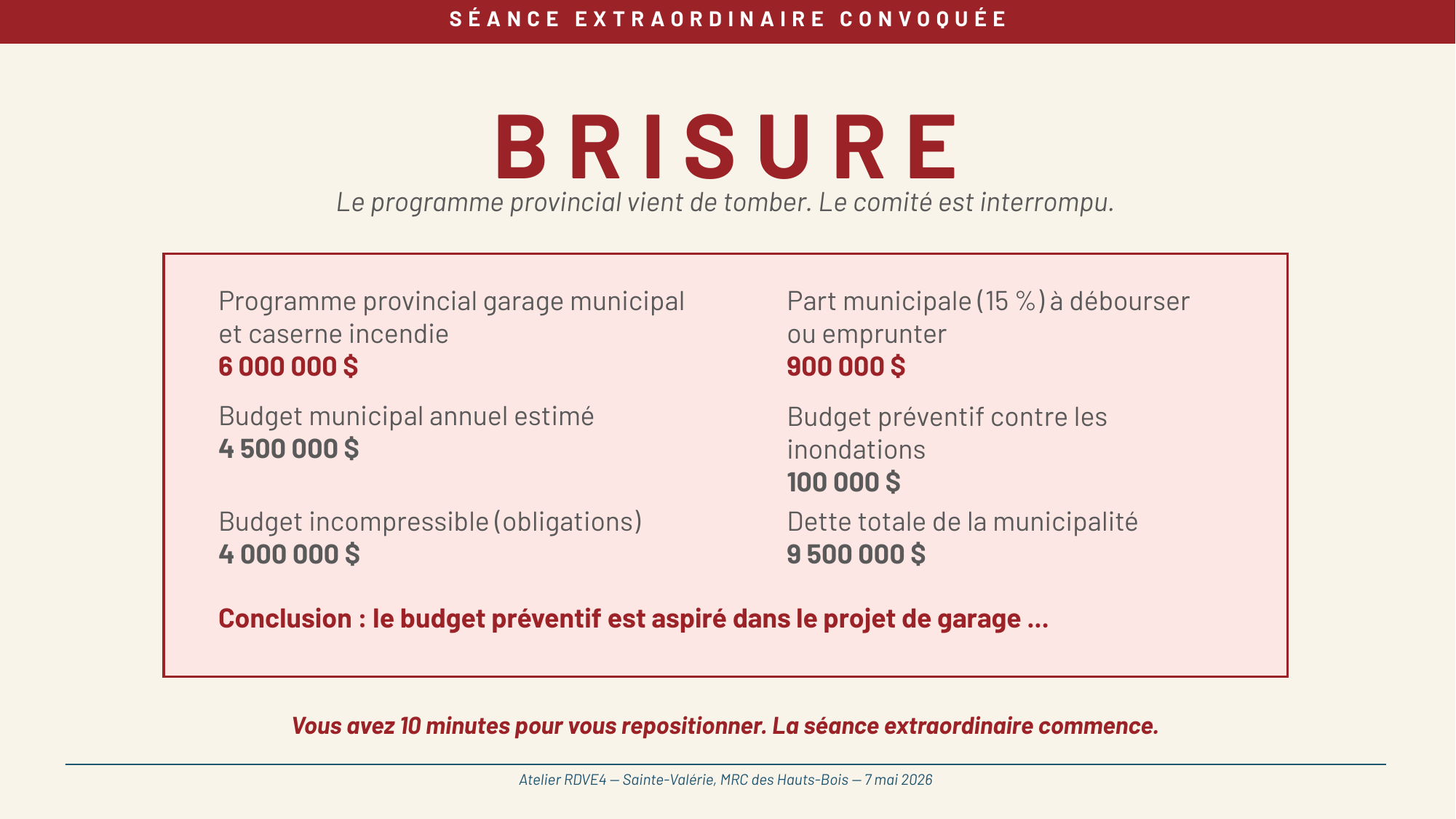

SÉANCE EXTRAORDINAIRE CONVOQUÉE

BRISURE
Le programme provincial vient de tomber. Le comité est interrompu.

Programme provincial garage municipal
et caserne incendie
6 000 000 $
Part municipale (15 %) à débourser ou emprunter
900 000 $
Budget municipal annuel estimé
4 500 000 $
Budget préventif contre les inondations
100 000 $
Budget incompressible (obligations)
4 000 000 $
Dette totale de la municipalité
9 500 000 $
Conclusion : le budget préventif est aspiré dans le projet de garage ...
Vous avez 10 minutes pour vous repositionner. La séance extraordinaire commence.

Atelier RDVE4 — Sainte-Valérie, MRC des Hauts-Bois — 7 mai 2026